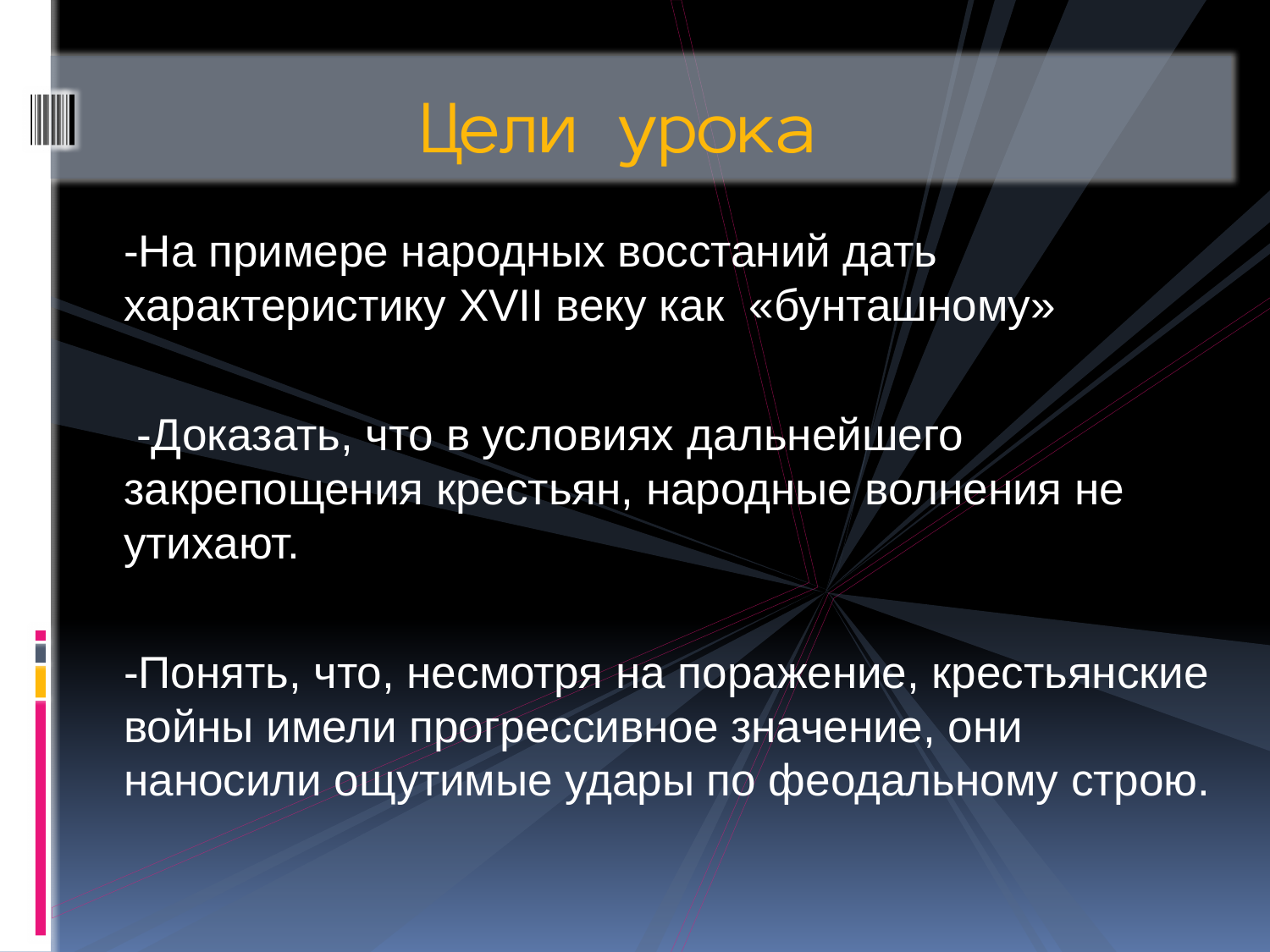

# Цели урока
-На примере народных восстаний дать характеристику XVII веку как  «бунташному»

 -Доказать, что в условиях дальнейшего закрепощения крестьян, народные волнения не утихают.

-Понять, что, несмотря на поражение, крестьянские войны имели прогрессивное значение, они наносили ощутимые удары по феодальному строю.